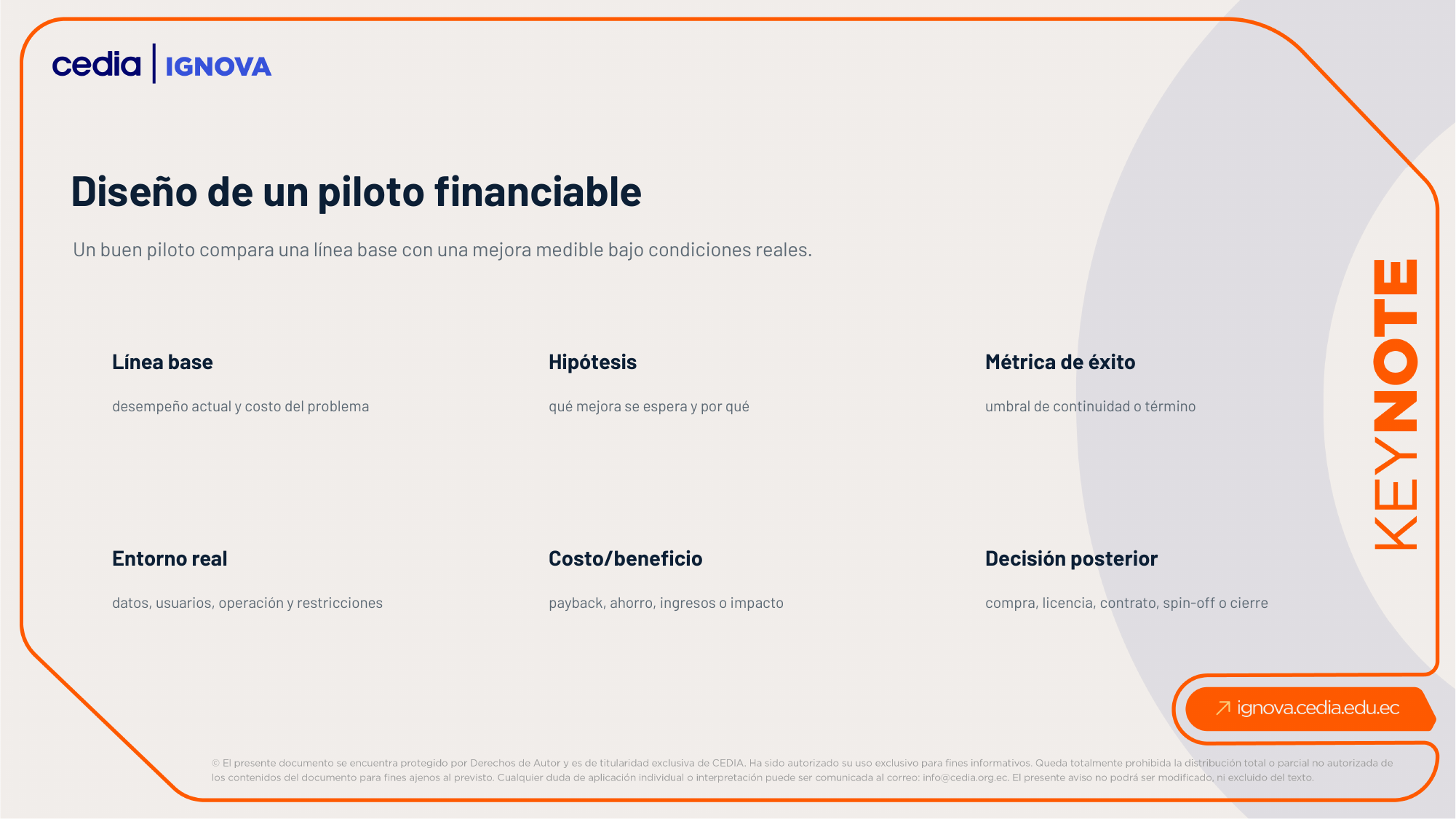

Diseño de un piloto financiable
Un buen piloto compara una línea base con una mejora medible bajo condiciones reales.
Línea base
Hipótesis
Métrica de éxito
desempeño actual y costo del problema
qué mejora se espera y por qué
umbral de continuidad o término
Entorno real
Costo/beneficio
Decisión posterior
datos, usuarios, operación y restricciones
payback, ahorro, ingresos o impacto
compra, licencia, contrato, spin-off o cierre